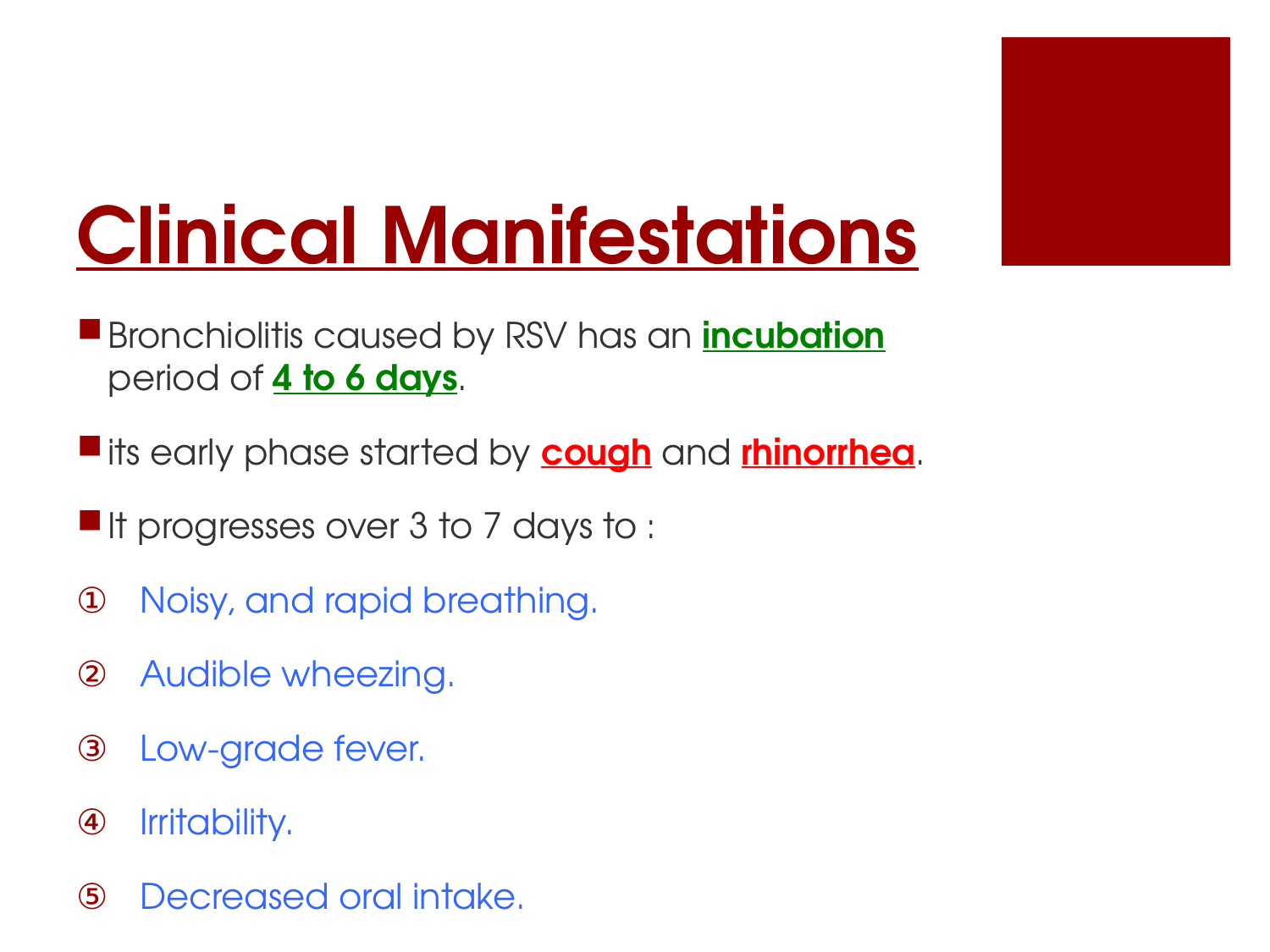

# Clinical Manifestations
Bronchiolitis caused by RSV has an incubation period of 4 to 6 days.
its early phase started by cough and rhinorrhea.
It progresses over 3 to 7 days to :
Noisy, and rapid breathing.
Audible wheezing.
Low-grade fever.
Irritability.
Decreased oral intake.